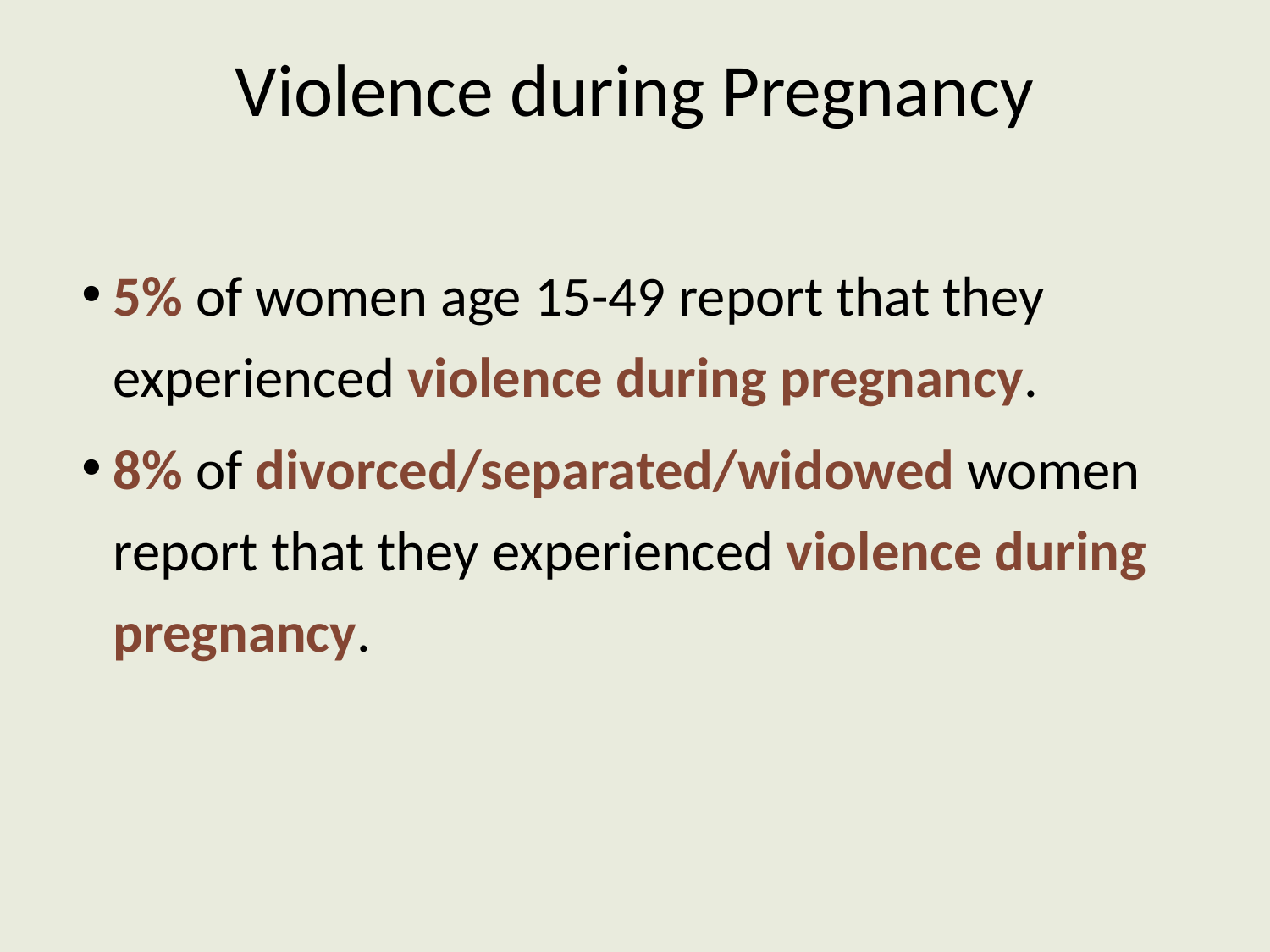

# Violence during Pregnancy
5% of women age 15-49 report that they experienced violence during pregnancy.
8% of divorced/separated/widowed women report that they experienced violence during pregnancy.